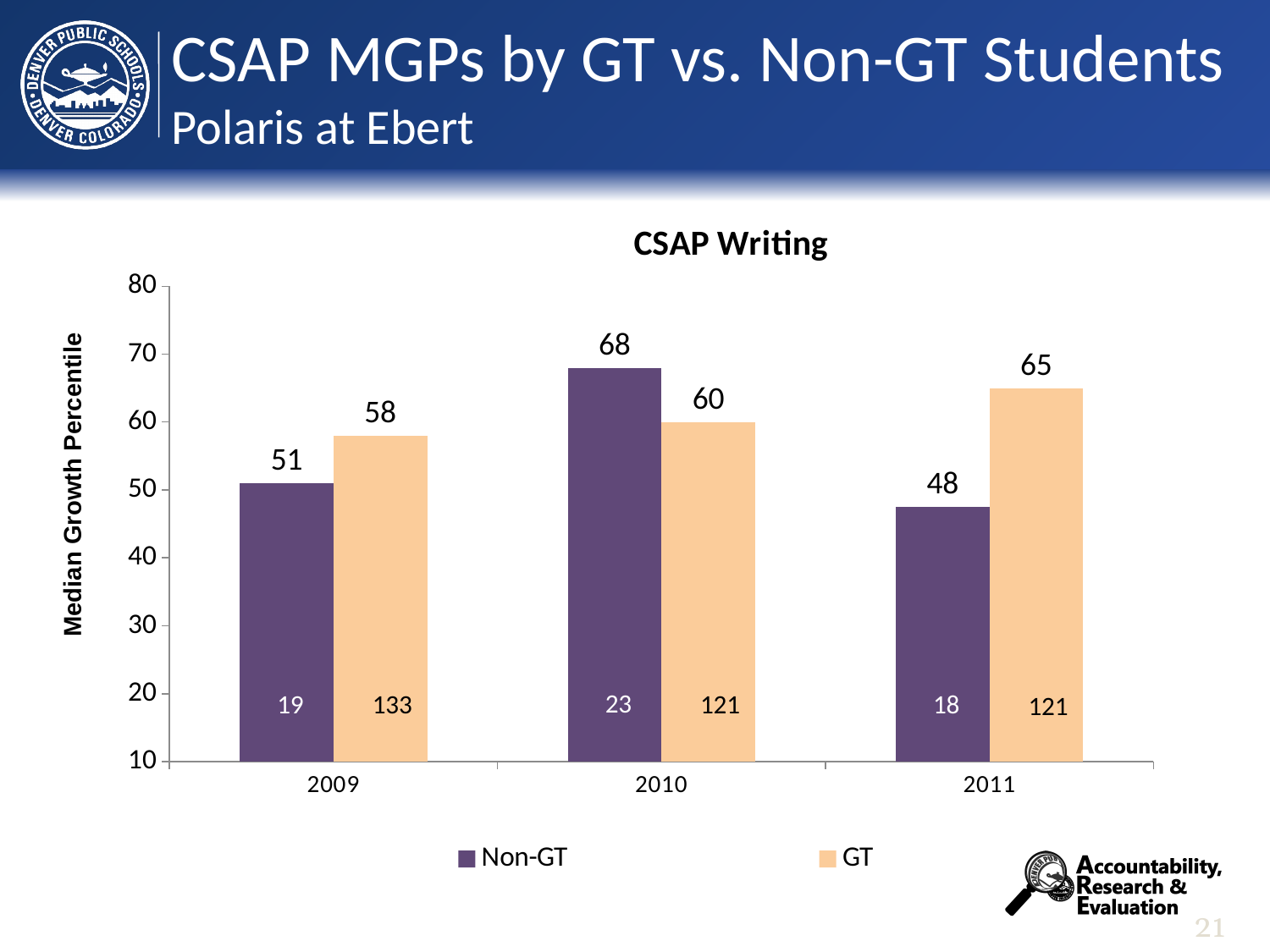

# CSAP MGPs by GT vs. Non-GT Students Polaris at Ebert

### Chart

| Category | Non-GT  | GT  |
|---|---|---|
| 2009 | 51.0 | 58.0 |
| 2010 | 68.0 | 60.0 |
| 2011 | 47.5 | 65.0 |
Median Growth Percentile
21